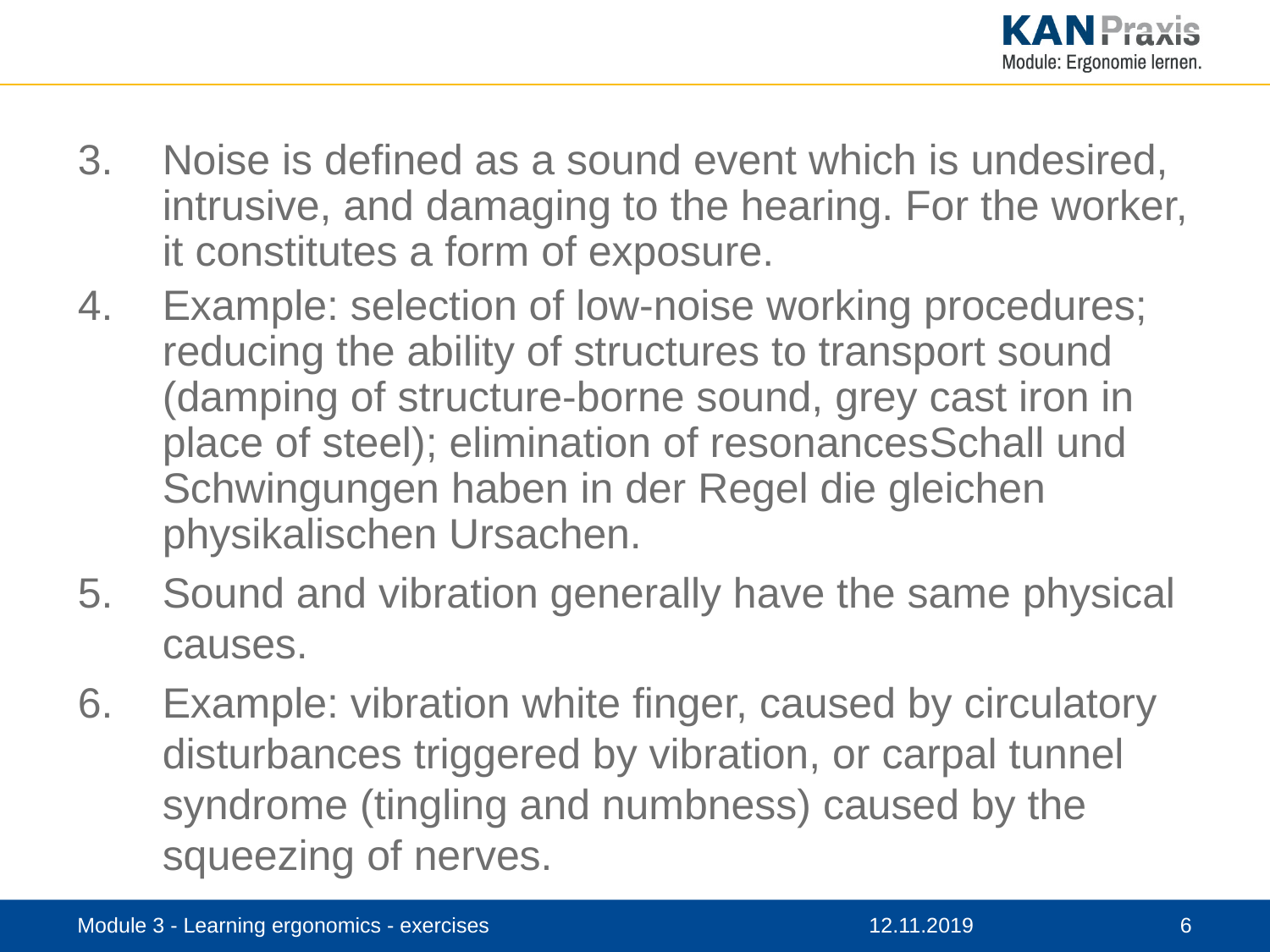

Noise is defined as a sound event which is undesired, intrusive, and damaging to the hearing. For the worker, it constitutes a form of exposure.
Example: selection of low-noise working procedures; reducing the ability of structures to transport sound (damping of structure-borne sound, grey cast iron in place of steel); elimination of resonancesSchall und Schwingungen haben in der Regel die gleichen physikalischen Ursachen.
Sound and vibration generally have the same physical causes.
Example: vibration white finger, caused by circulatory disturbances triggered by vibration, or carpal tunnel syndrome (tingling and numbness) caused by the squeezing of nerves.

Module 3 - Learning ergonomics - exercises
12.11.2019
6